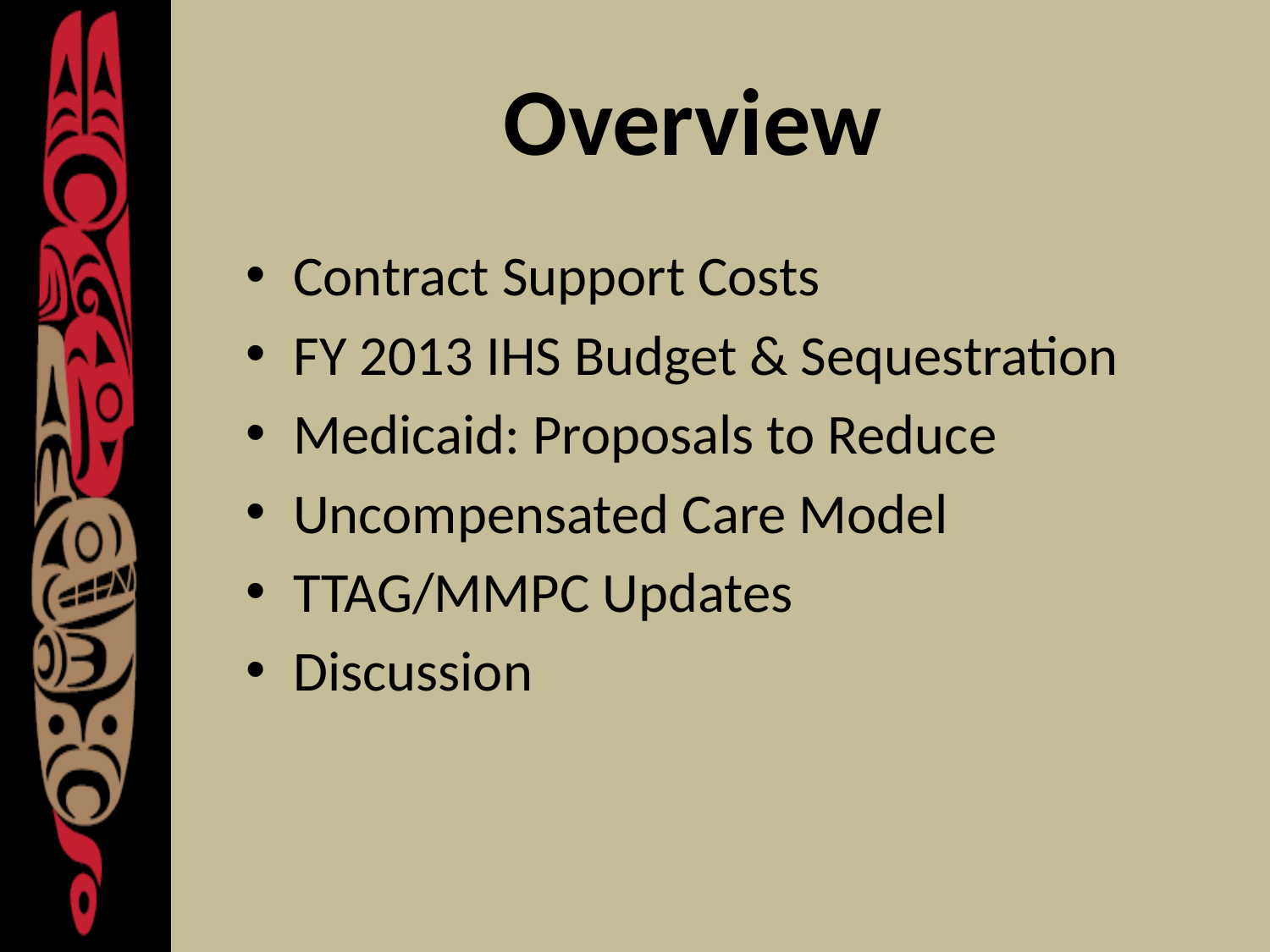

# Overview
Contract Support Costs
FY 2013 IHS Budget & Sequestration
Medicaid: Proposals to Reduce
Uncompensated Care Model
TTAG/MMPC Updates
Discussion